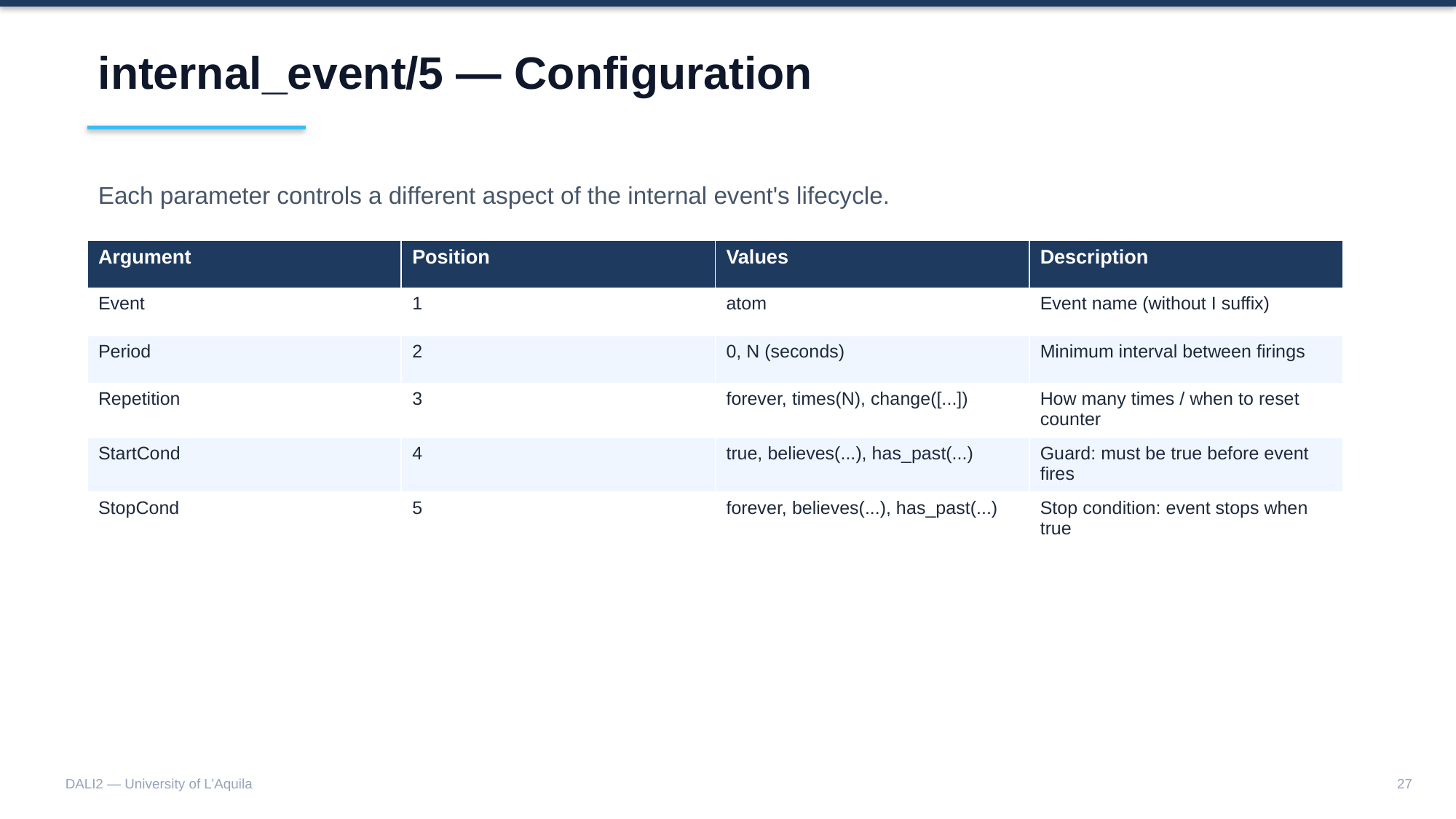

internal_event/5 — Configuration

Each parameter controls a different aspect of the internal event's lifecycle.
| Argument | Position | Values | Description |
| --- | --- | --- | --- |
| Event | 1 | atom | Event name (without I suffix) |
| Period | 2 | 0, N (seconds) | Minimum interval between firings |
| Repetition | 3 | forever, times(N), change([...]) | How many times / when to reset counter |
| StartCond | 4 | true, believes(...), has\_past(...) | Guard: must be true before event fires |
| StopCond | 5 | forever, believes(...), has\_past(...) | Stop condition: event stops when true |
DALI2 — University of L’Aquila
27